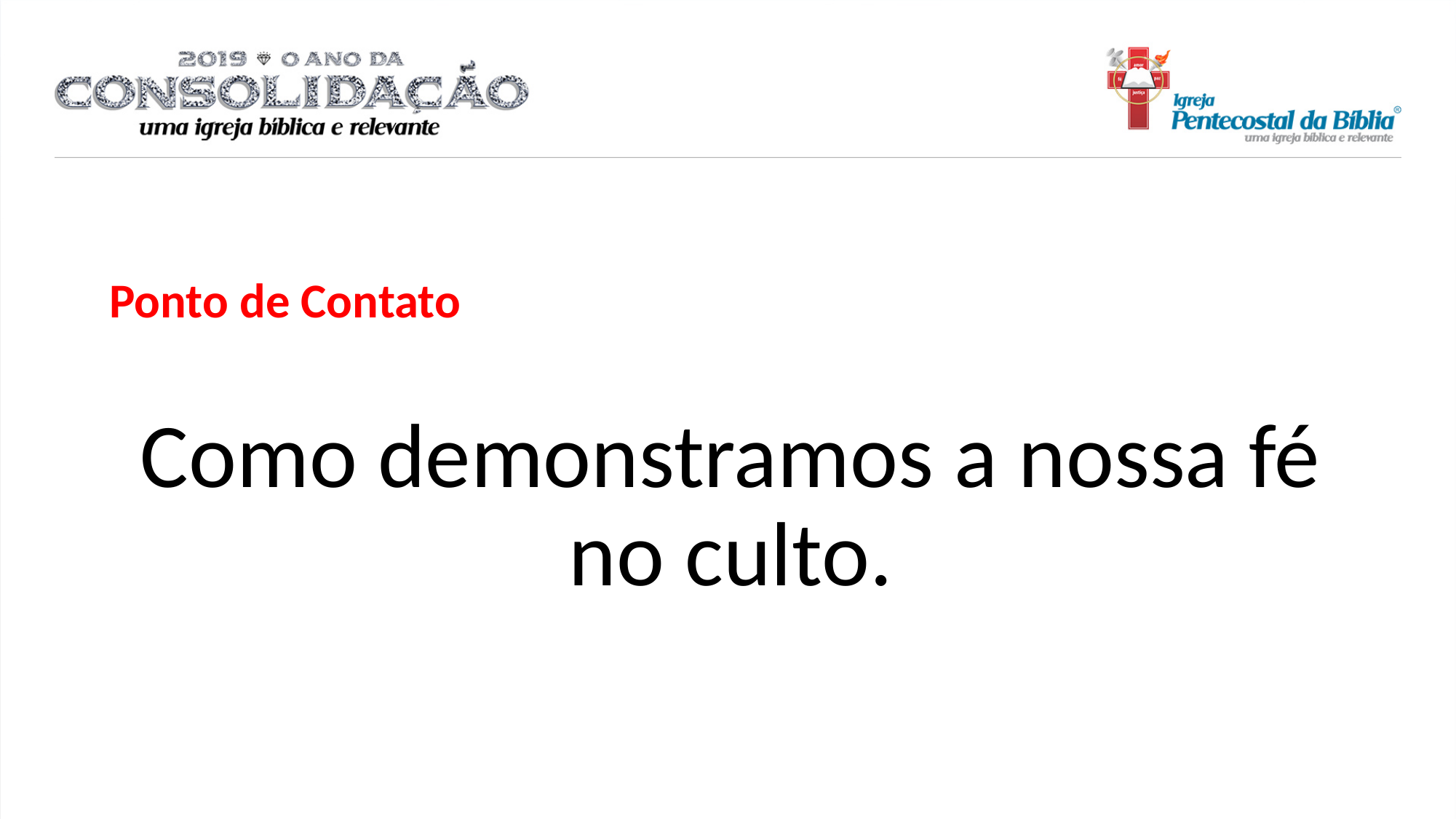

Ponto de Contato

Como demonstramos a nossa fé no culto.